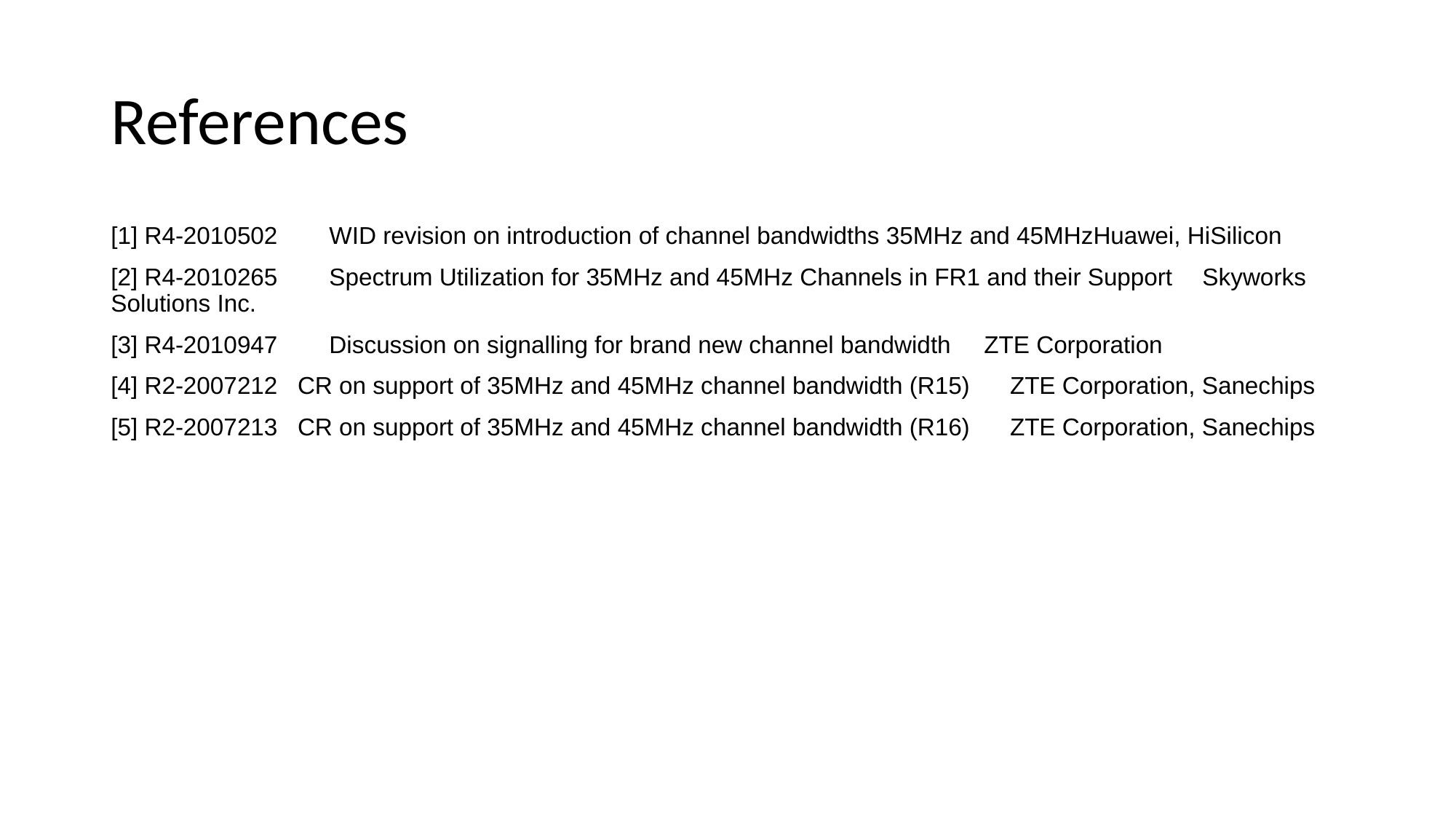

# References
[1] R4-2010502	WID revision on introduction of channel bandwidths 35MHz and 45MHzHuawei, HiSilicon
[2] R4-2010265	Spectrum Utilization for 35MHz and 45MHz Channels in FR1 and their Support	Skyworks Solutions Inc.
[3] R4-2010947	Discussion on signalling for brand new channel bandwidth	ZTE Corporation
[4] R2-2007212   CR on support of 35MHz and 45MHz channel bandwidth (R15)      ZTE Corporation, Sanechips
[5] R2-2007213   CR on support of 35MHz and 45MHz channel bandwidth (R16)      ZTE Corporation, Sanechips